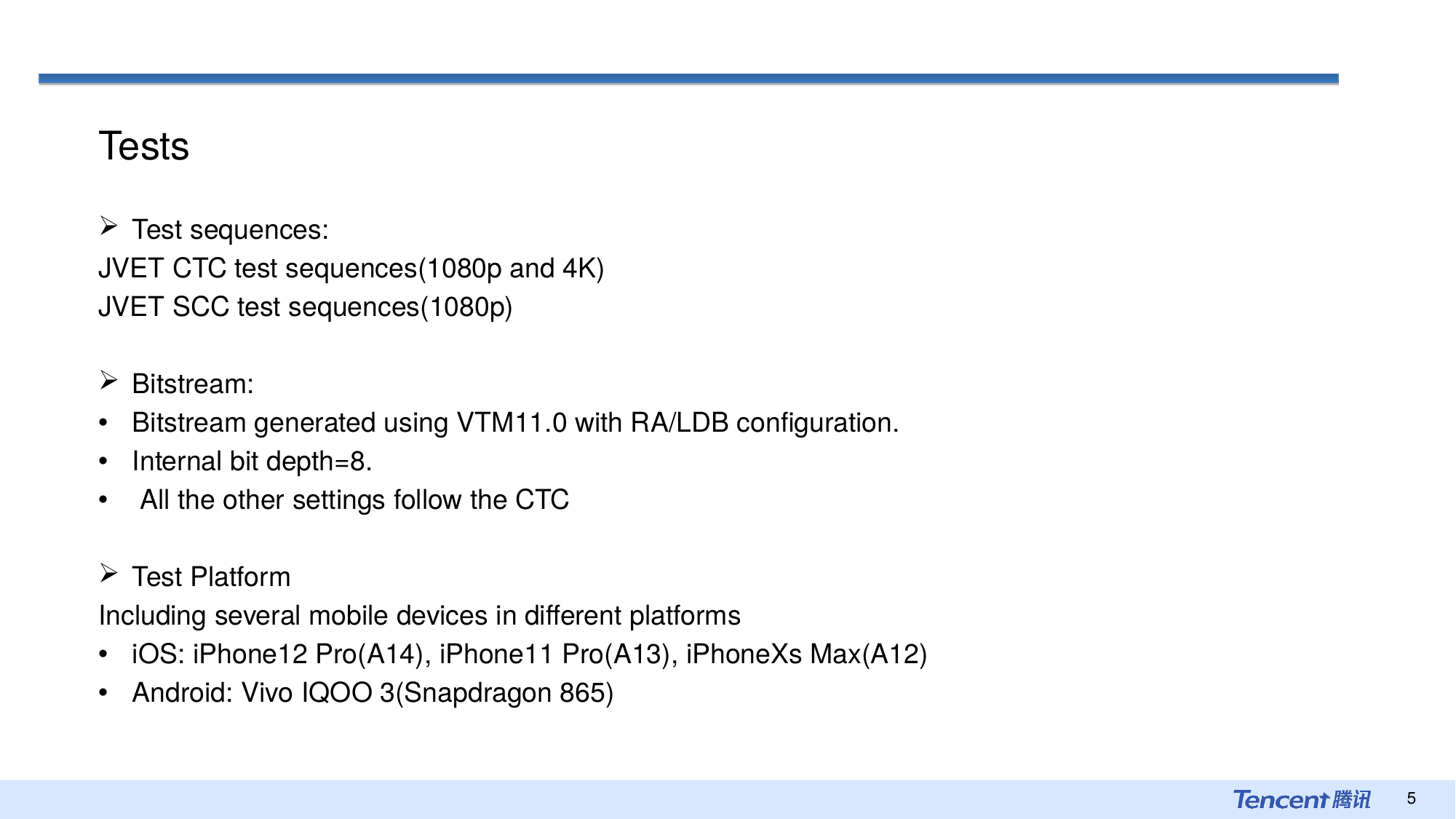

Tests

Test sequences:
JVET CTC test sequences(1080p and 4K)
JVET SCC test sequences(1080p)

Bitstream:
Bitstream generated using VTM11.0 with RA/LDB configuration.
Internal bit depth=8.
 All the other settings follow the CTC

Test Platform
Including several mobile devices in different platforms
iOS: iPhone12 Pro(A14), iPhone11 Pro(A13), iPhoneXs Max(A12)
Android: Vivo IQOO 3(Snapdragon 865)